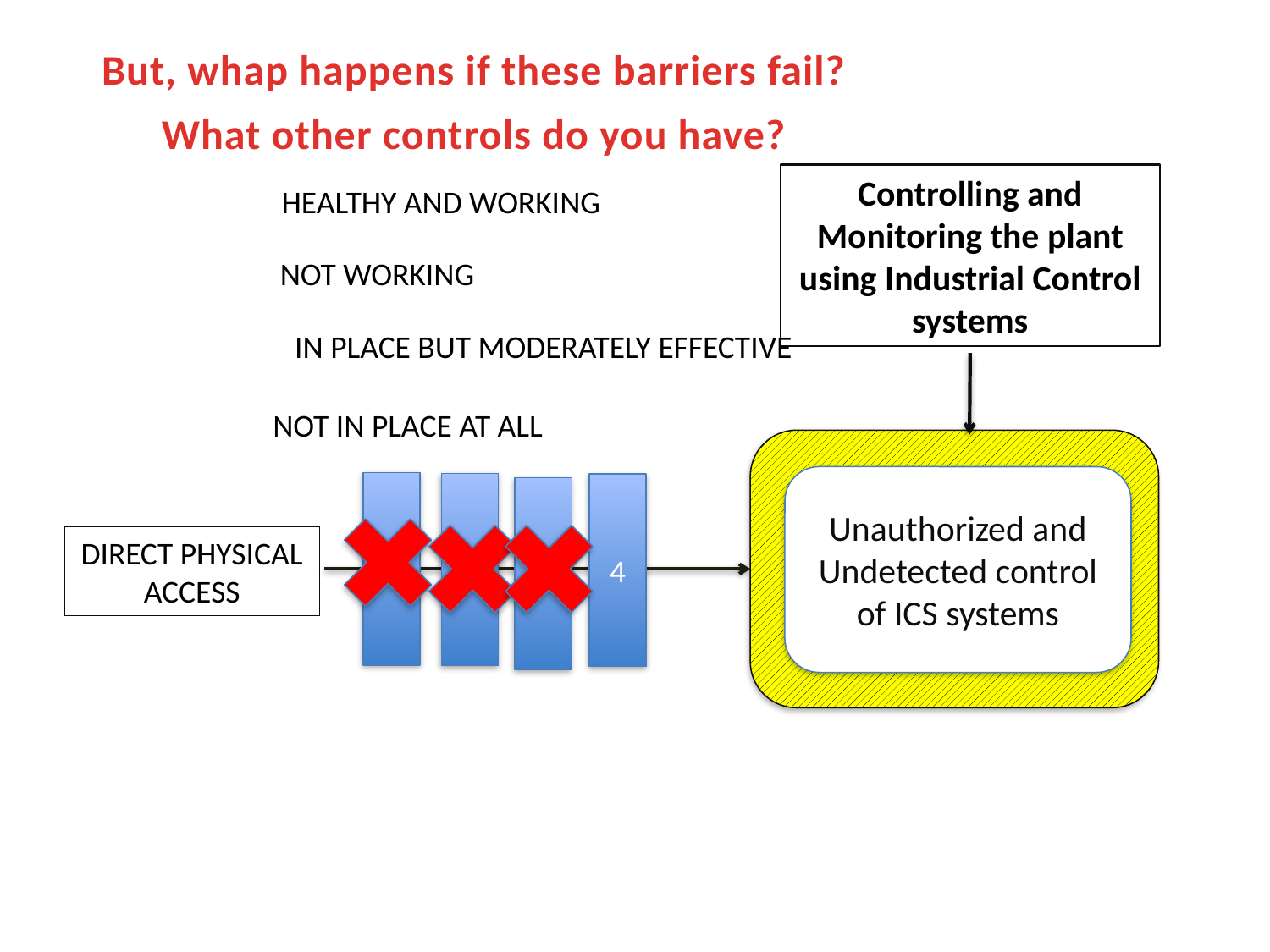

But, whap happens if these barriers fail?
What other controls do you have?

Controlling and Monitoring the plant using Industrial Control systems
HEALTHY AND WORKING
NOT WORKING
IN PLACE BUT MODERATELY EFFECTIVE
NOT IN PLACE AT ALL

Unauthorized and Undetected control of ICS systems
1
2
4
3

DIRECT PHYSICAL ACCESS